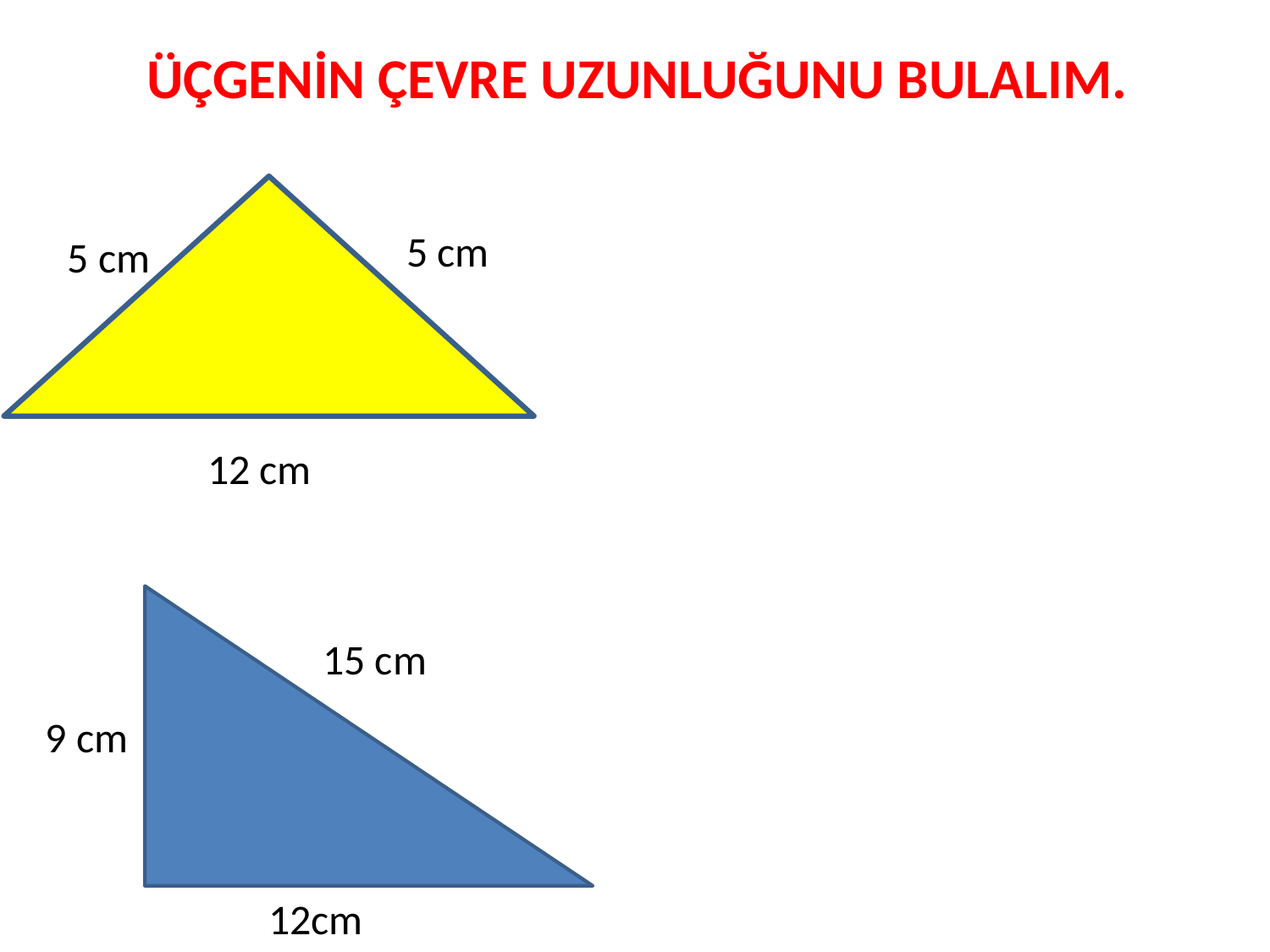

ÜÇGENİN ÇEVRE UZUNLUĞUNU BULALIM.

5 cm
5 cm
12 cm

15 cm
9 cm
12cm